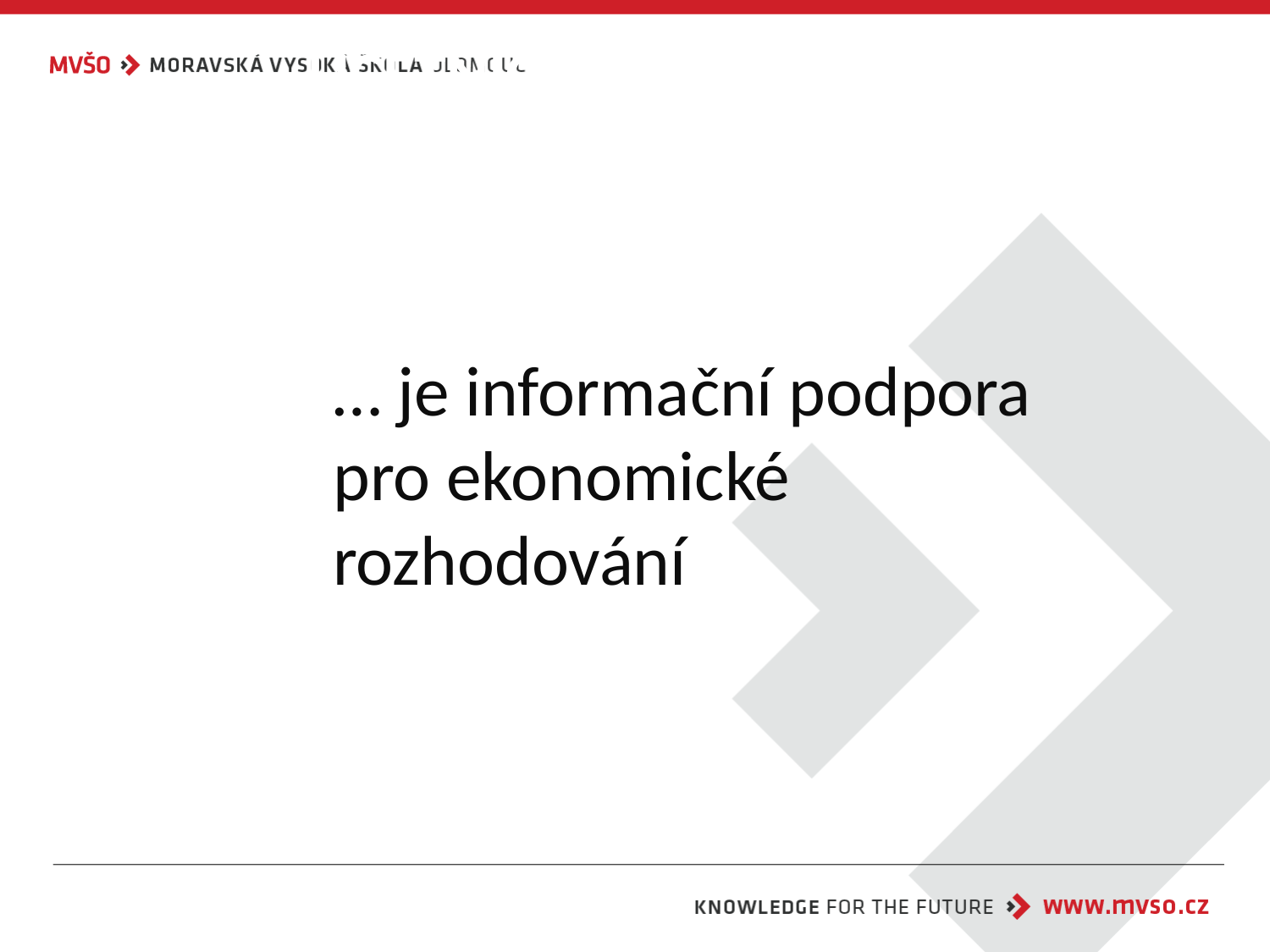

# Účetnictví …
… je informační podpora pro ekonomické rozhodování